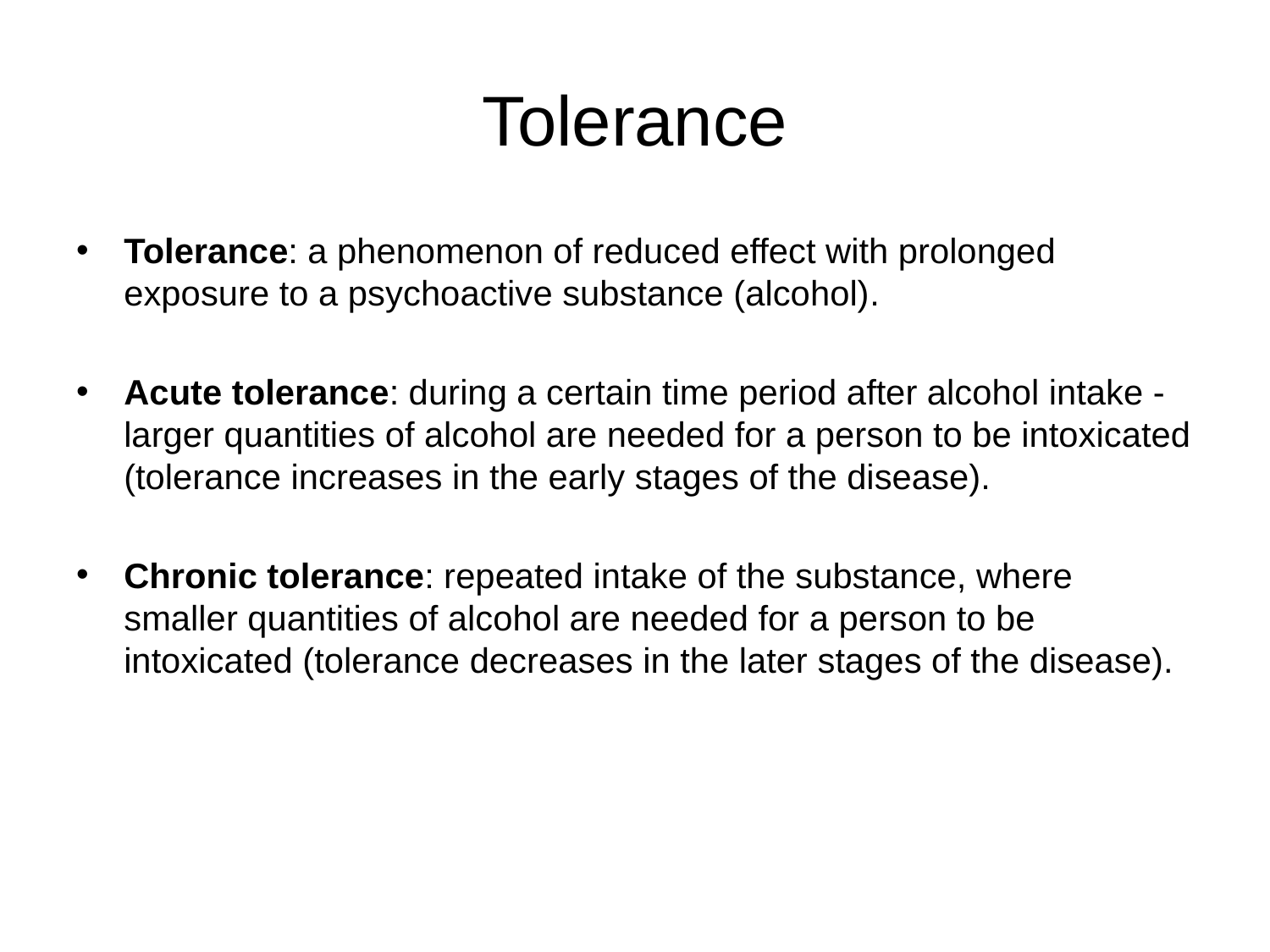

# Tolerance
Tolerance: a phenomenon of reduced effect with prolonged exposure to a psychoactive substance (alcohol).

Acute tolerance: during a certain time period after alcohol intake - larger quantities of alcohol are needed for a person to be intoxicated (tolerance increases in the early stages of the disease).

Chronic tolerance: repeated intake of the substance, where smaller quantities of alcohol are needed for a person to be intoxicated (tolerance decreases in the later stages of the disease).